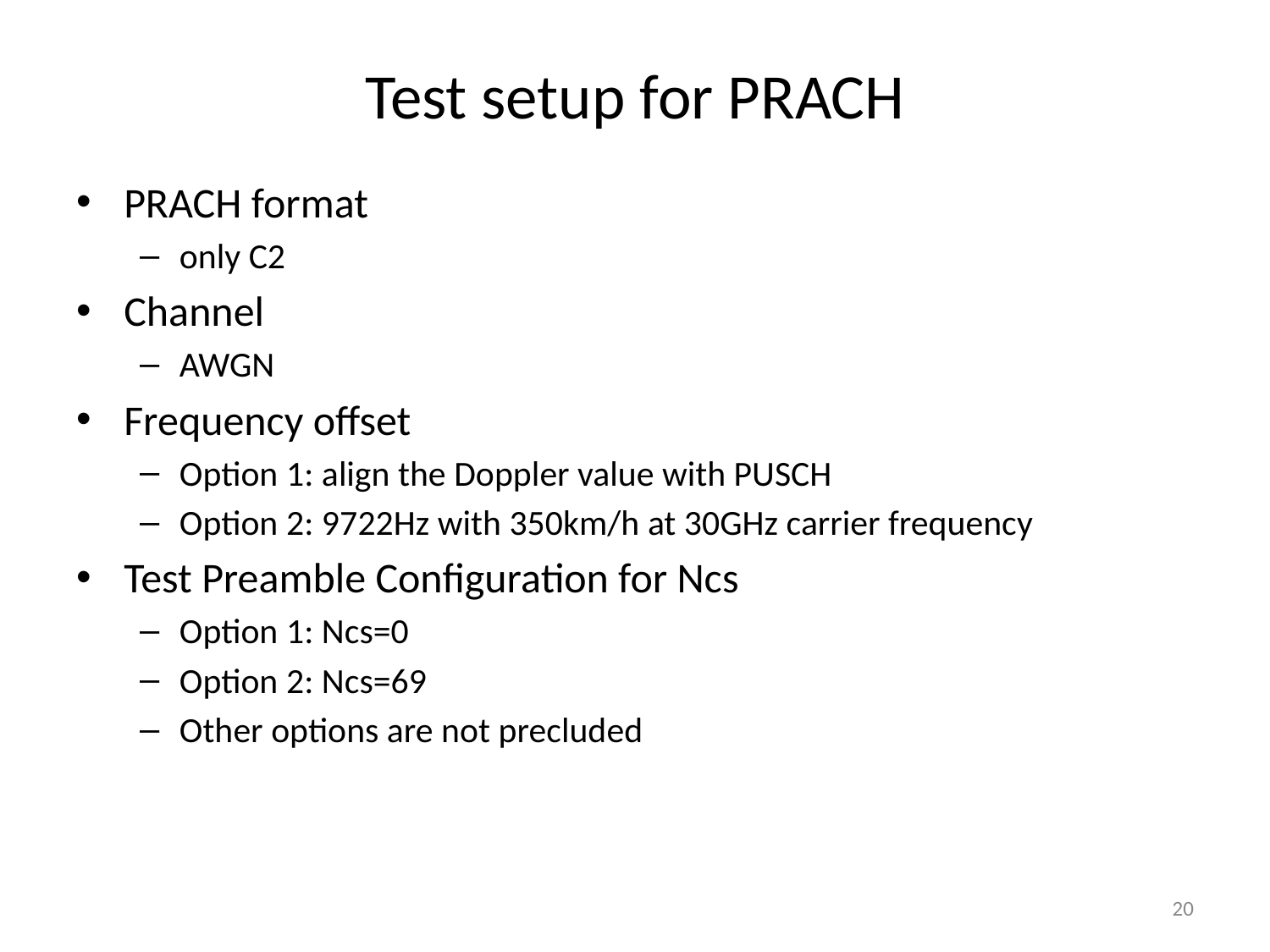

# Test setup for PRACH
PRACH format
only C2
Channel
AWGN
Frequency offset
Option 1: align the Doppler value with PUSCH
Option 2: 9722Hz with 350km/h at 30GHz carrier frequency
Test Preamble Configuration for Ncs
Option 1: Ncs=0
Option 2: Ncs=69
Other options are not precluded

20